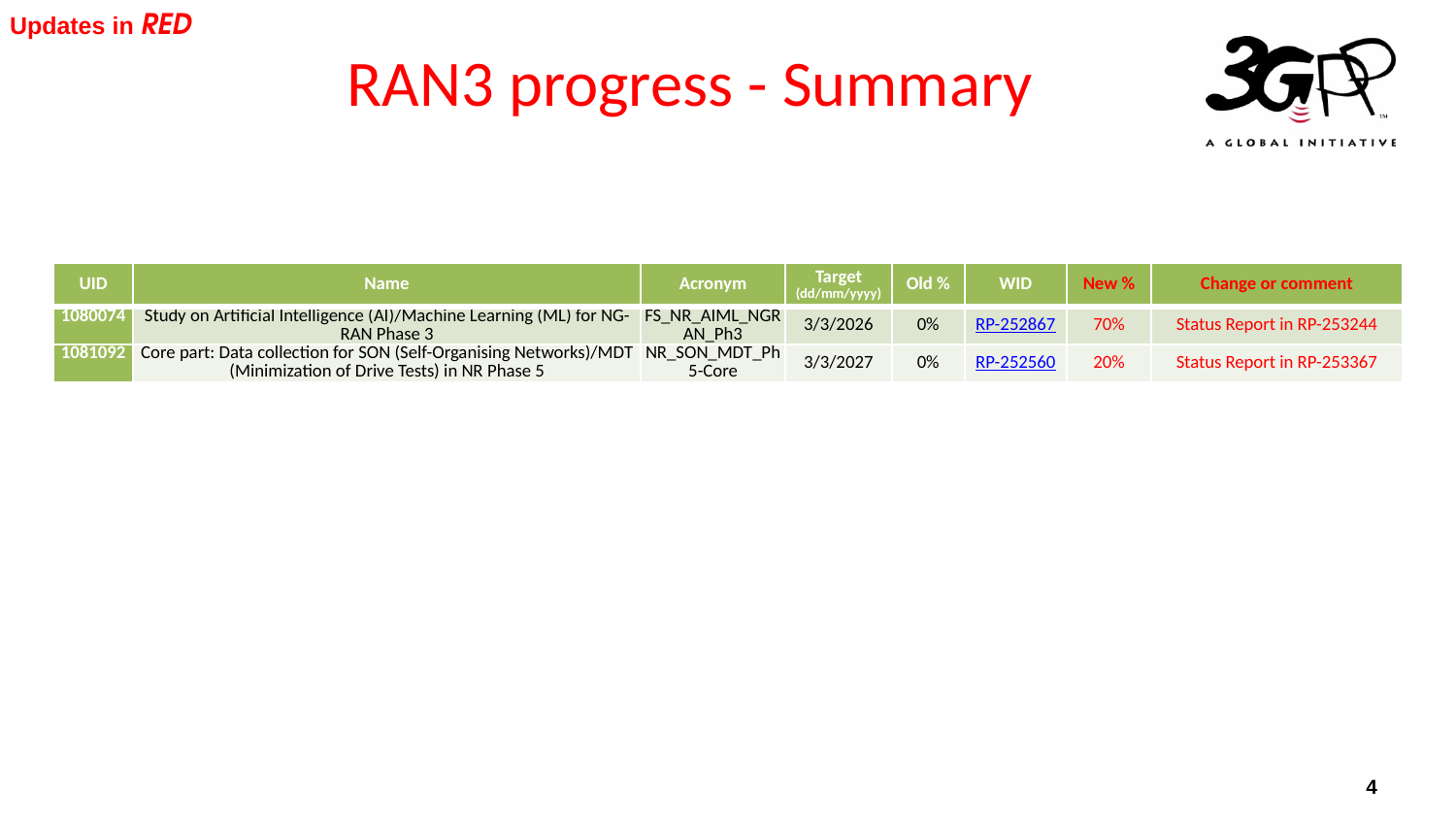

# RAN3 progress - Summary
Updates in RED
| UID | Name | Acronym | Target (dd/mm/yyyy) | Old % | WID | New % | Change or comment |
| --- | --- | --- | --- | --- | --- | --- | --- |
| 1080074 | Study on Artificial Intelligence (AI)/Machine Learning (ML) for NG-RAN Phase 3 | FS\_NR\_AIML\_NGRAN\_Ph3 | 3/3/2026 | 0% | RP-252867 | 70% | Status Report in RP-253244 |
| 1081092 | Core part: Data collection for SON (Self-Organising Networks)/MDT (Minimization of Drive Tests) in NR Phase 5 | NR\_SON\_MDT\_Ph5-Core | 3/3/2027 | 0% | RP-252560 | 20% | Status Report in RP-253367 |